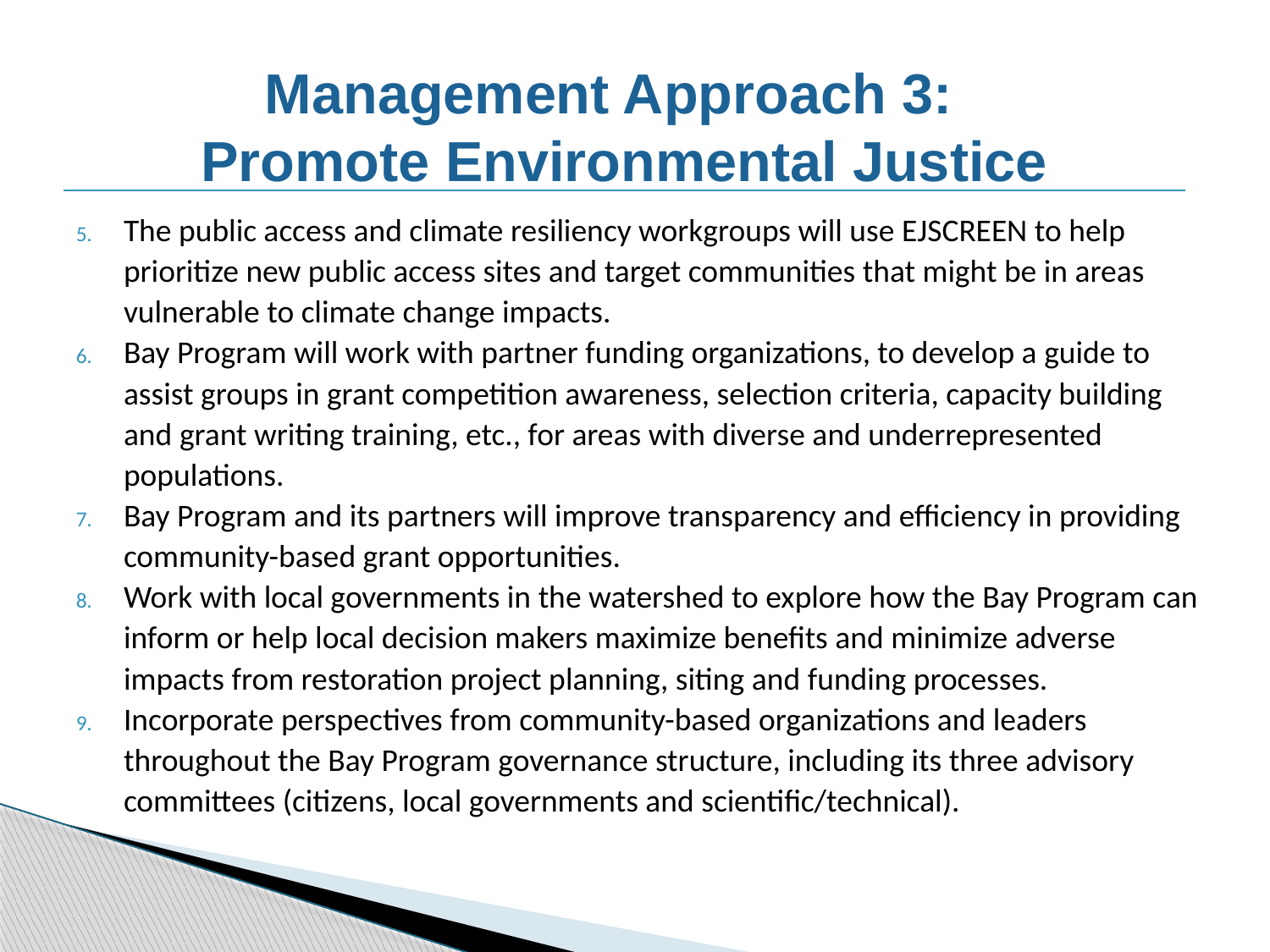

# Management Approach 3: Promote Environmental Justice
The public access and climate resiliency workgroups will use EJSCREEN to help prioritize new public access sites and target communities that might be in areas vulnerable to climate change impacts.
Bay Program will work with partner funding organizations, to develop a guide to assist groups in grant competition awareness, selection criteria, capacity building and grant writing training, etc., for areas with diverse and underrepresented populations.
Bay Program and its partners will improve transparency and efficiency in providing community-based grant opportunities.
Work with local governments in the watershed to explore how the Bay Program can inform or help local decision makers maximize benefits and minimize adverse impacts from restoration project planning, siting and funding processes.
Incorporate perspectives from community-based organizations and leaders throughout the Bay Program governance structure, including its three advisory committees (citizens, local governments and scientific/technical).